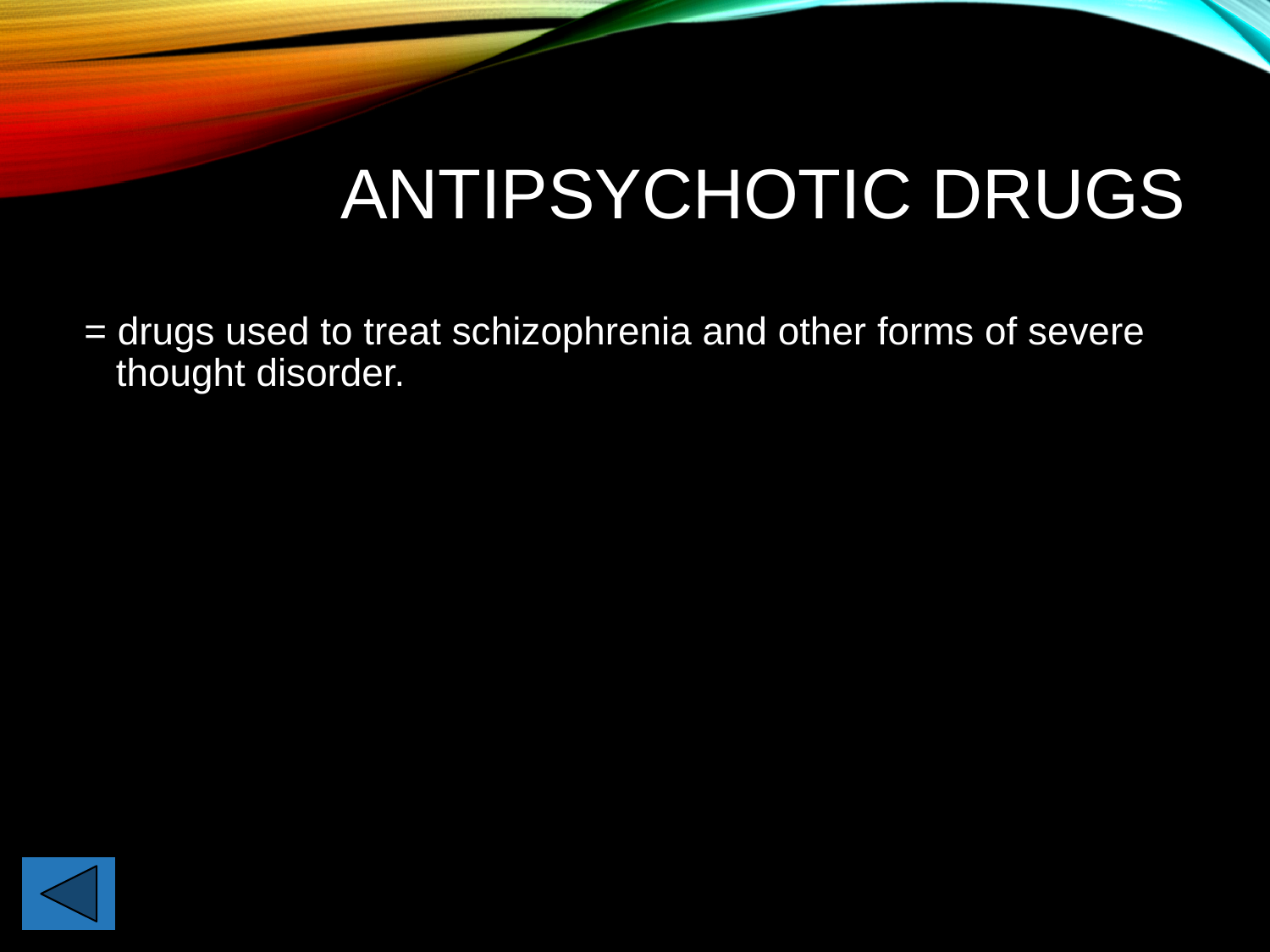

# Antipsychotic Drugs
= drugs used to treat schizophrenia and other forms of severe thought disorder.